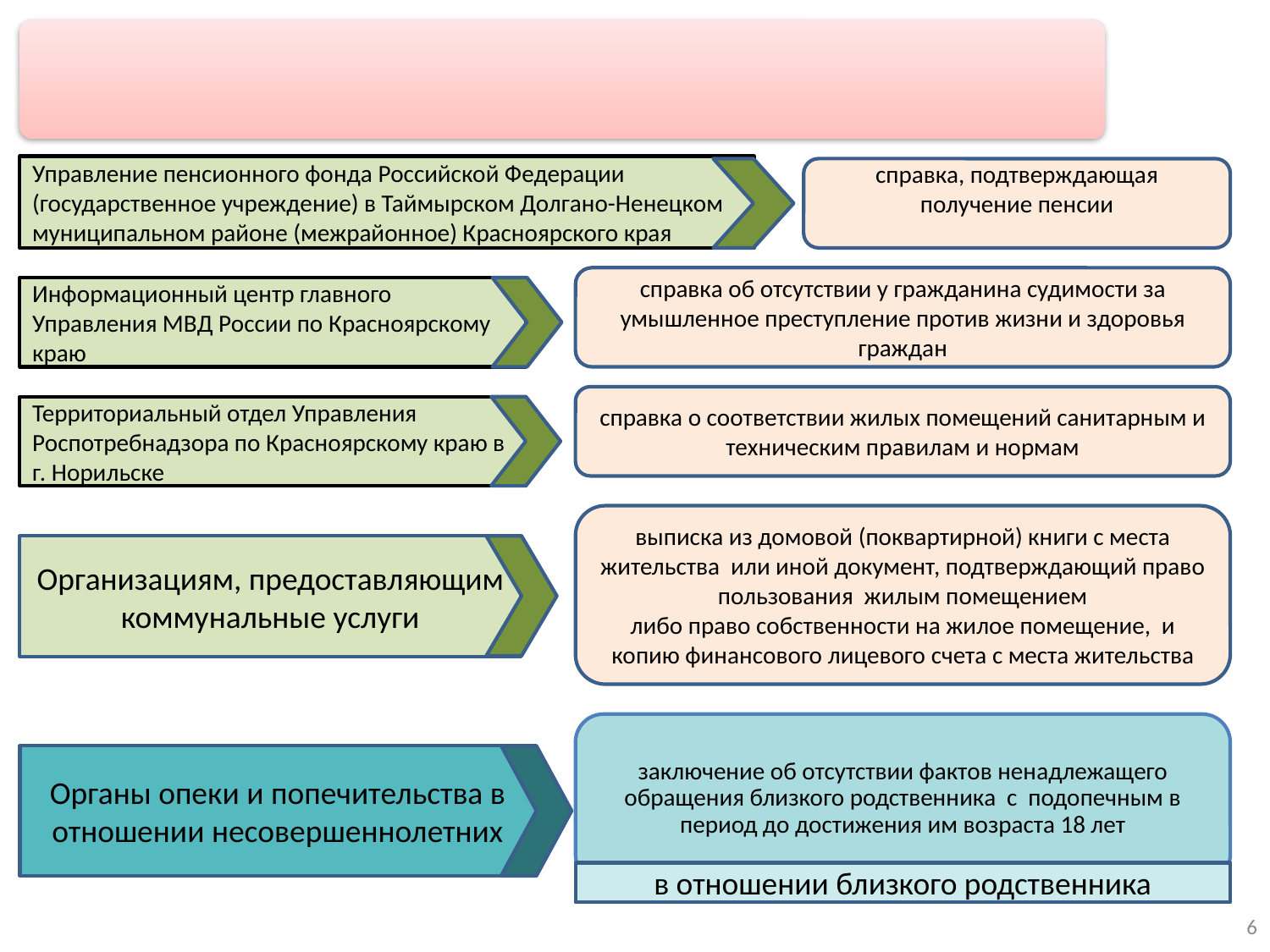

#

ПЕРЕЧЕНЬ ДОКУМЕНТОВ, ЗАПРАШИВАЕМЫЕ ОРГАНОМ ОПЕКИ И ПОПЕЧИТЕЛЬСТВА В ПОРЯДКЕ  МЕЖВЕДОМСТВЕННОГО ИНФОРМАЦИОННОГО ВЗАИМОДЕЙСТВИЯ
Управление пенсионного фонда Российской Федерации (государственное учреждение) в Таймырском Долгано-Ненецком муниципальном районе (межрайонное) Красноярского края

справка, подтверждающая получение пенсии

справка об отсутствии у гражданина судимости за умышленное преступление против жизни и здоровья граждан
Информационный центр главного Управления МВД России по Красноярскому краю

справка о соответствии жилых помещений санитарным и техническим правилам и нормам
Территориальный отдел Управления Роспотребнадзора по Красноярскому краю в г. Норильске

выписка из домовой (поквартирной) книги с места жительства  или иной документ, подтверждающий право пользования  жилым помещением
либо право собственности на жилое помещение,  и
копию финансового лицевого счета с места жительства
Организациям, предоставляющим коммунальные услуги

заключение об отсутствии фактов ненадлежащего обращения близкого родственника  с  подопечным в период до достижения им возраста 18 лет
Органы опеки и попечительства в отношении несовершеннолетних

в отношении близкого родственника
6